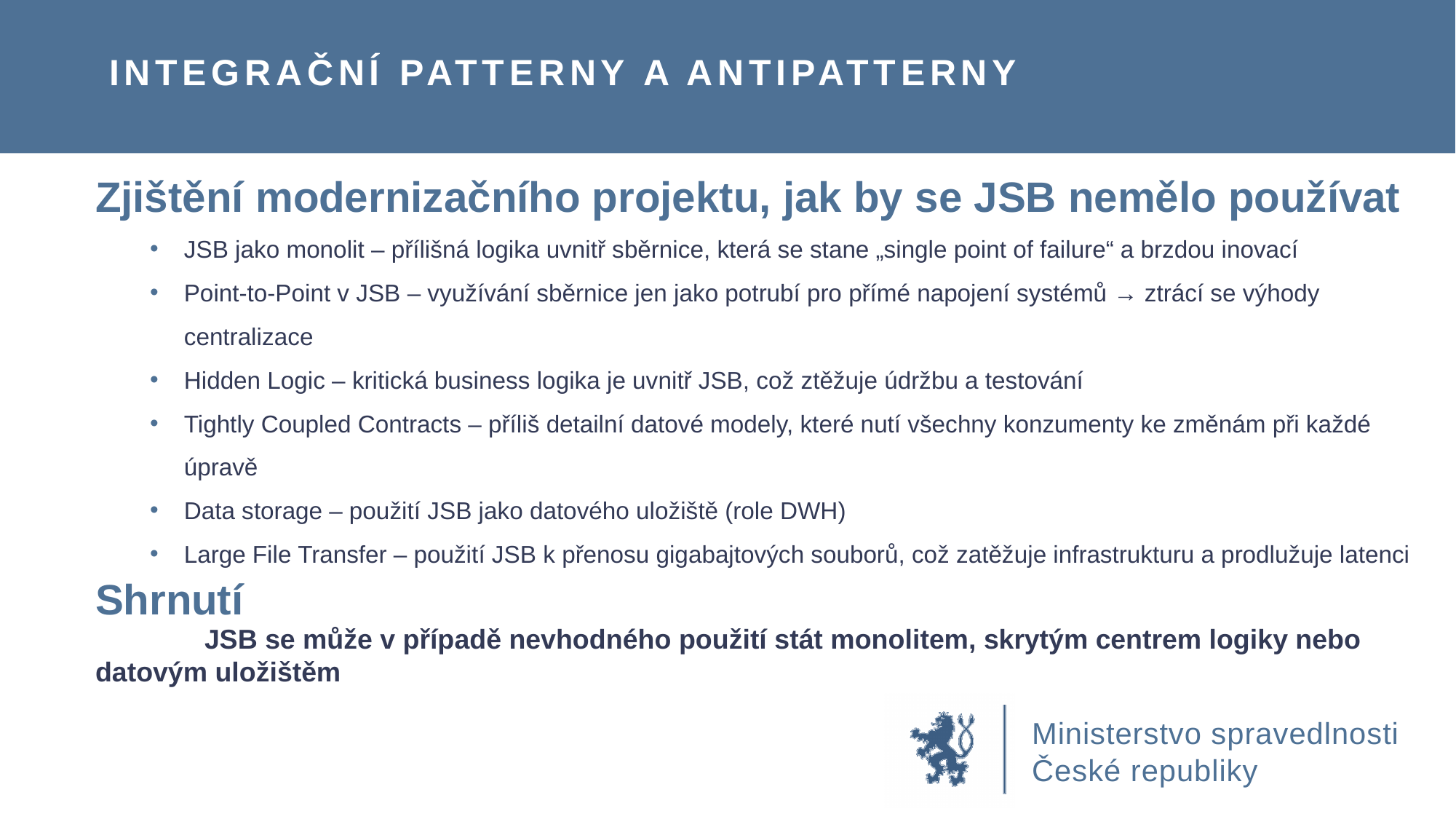

# Integrační patterny a antipatterny
Zjištění modernizačního projektu, jak by se JSB nemělo používat
JSB jako monolit – přílišná logika uvnitř sběrnice, která se stane „single point of failure“ a brzdou inovací
Point-to-Point v JSB – využívání sběrnice jen jako potrubí pro přímé napojení systémů → ztrácí se výhody centralizace
Hidden Logic – kritická business logika je uvnitř JSB, což ztěžuje údržbu a testování
Tightly Coupled Contracts – příliš detailní datové modely, které nutí všechny konzumenty ke změnám při každé úpravě
Data storage – použití JSB jako datového uložiště (role DWH)
Large File Transfer – použití JSB k přenosu gigabajtových souborů, což zatěžuje infrastrukturu a prodlužuje latenci
Shrnutí
	JSB se může v případě nevhodného použití stát monolitem, skrytým centrem logiky nebo datovým uložištěm